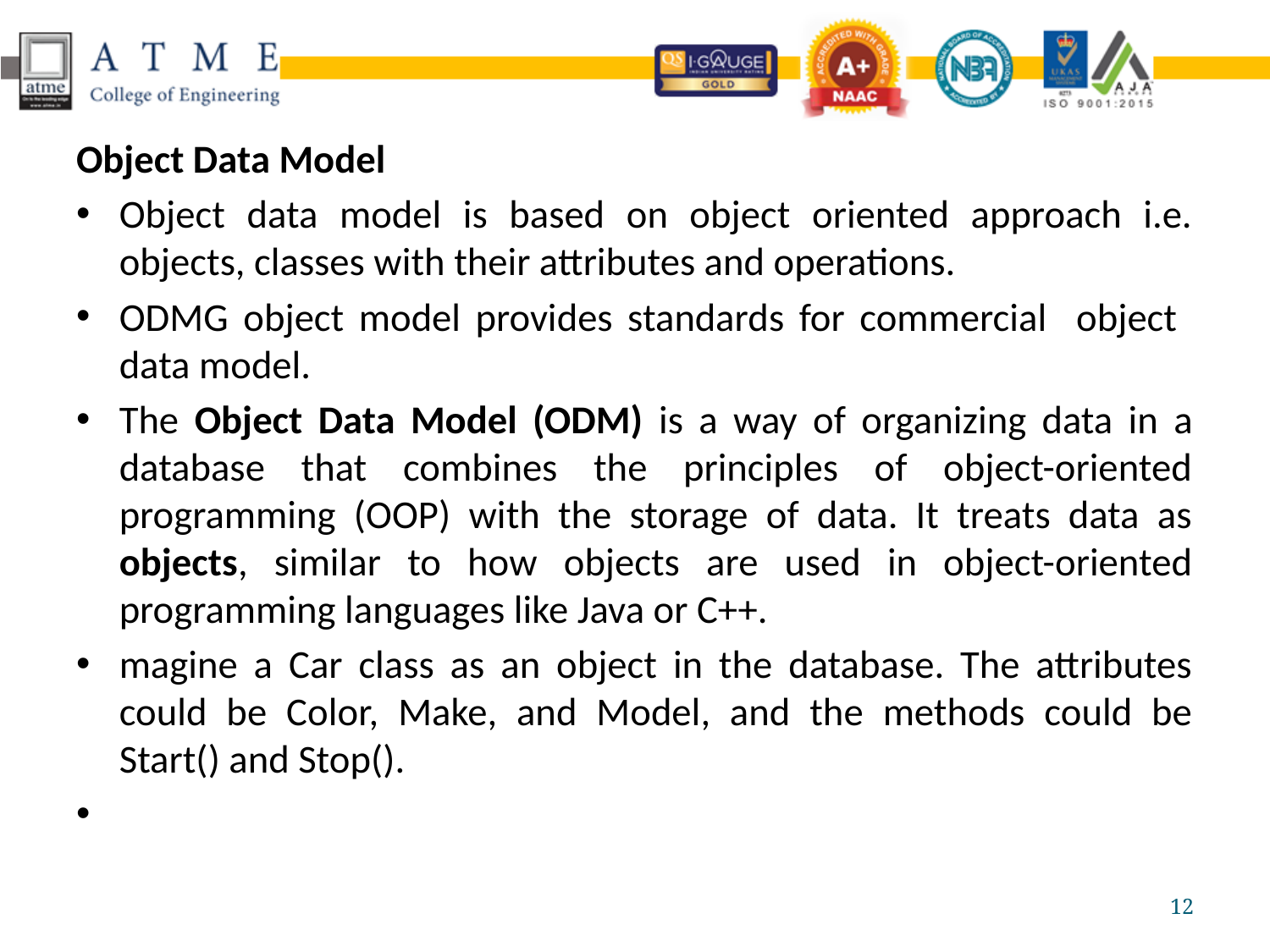

Object Data Model
Object data model is based on object oriented approach i.e. objects, classes with their attributes and operations.
ODMG object model provides standards for commercial  object  data model.
The Object Data Model (ODM) is a way of organizing data in a database that combines the principles of object-oriented programming (OOP) with the storage of data. It treats data as objects, similar to how objects are used in object-oriented programming languages like Java or C++.
magine a Car class as an object in the database. The attributes could be Color, Make, and Model, and the methods could be Start() and Stop().

12